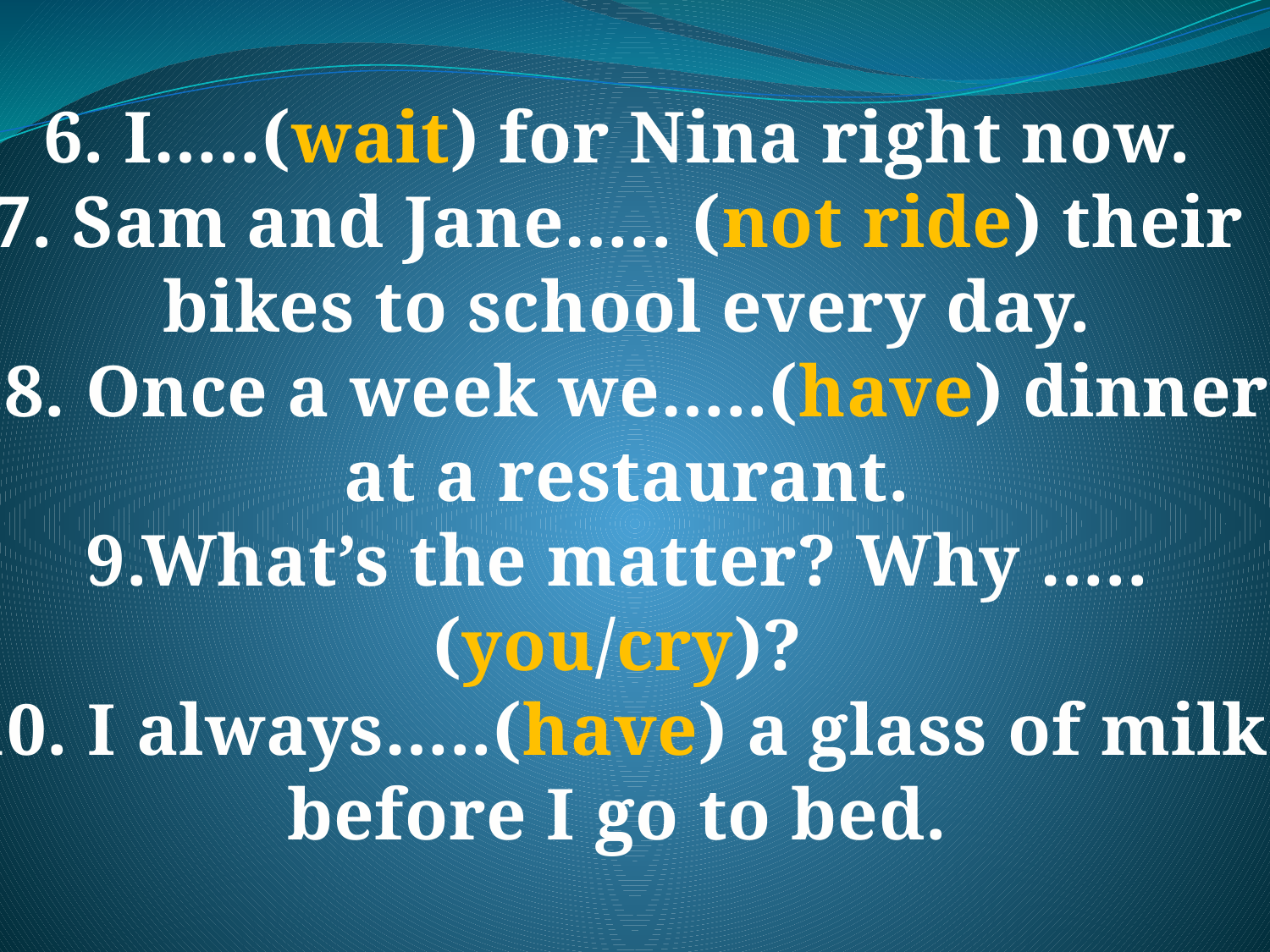

6. I…..(wait) for Nina right now.
7. Sam and Jane….. (not ride) their
 bikes to school every day.
  8. Once a week we…..(have) dinner
 at a restaurant.
9.What’s the matter? Why …..
(you/cry)?
10. I always…..(have) a glass of milk
before I go to bed.